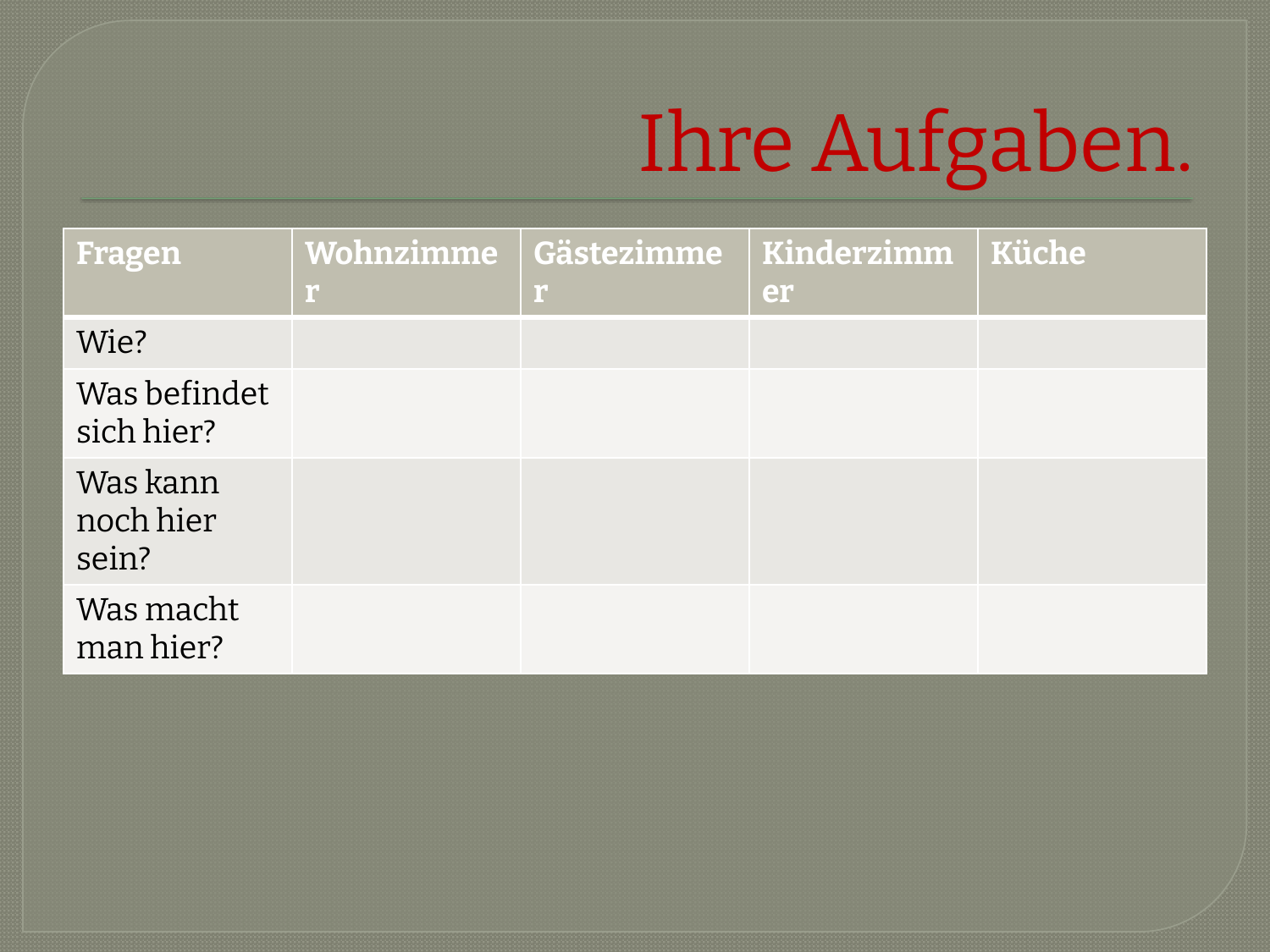

# Ihre Aufgaben.
| Fragen | Wohnzimmer | Gästezimmer | Kinderzimmer | Küche |
| --- | --- | --- | --- | --- |
| Wie? |  |  |  |  |
| Was befindet sich hier? |  |  |  |  |
| Was kann noch hier sein? |  |  |  |  |
| Was macht man hier? |  |  |  |  |